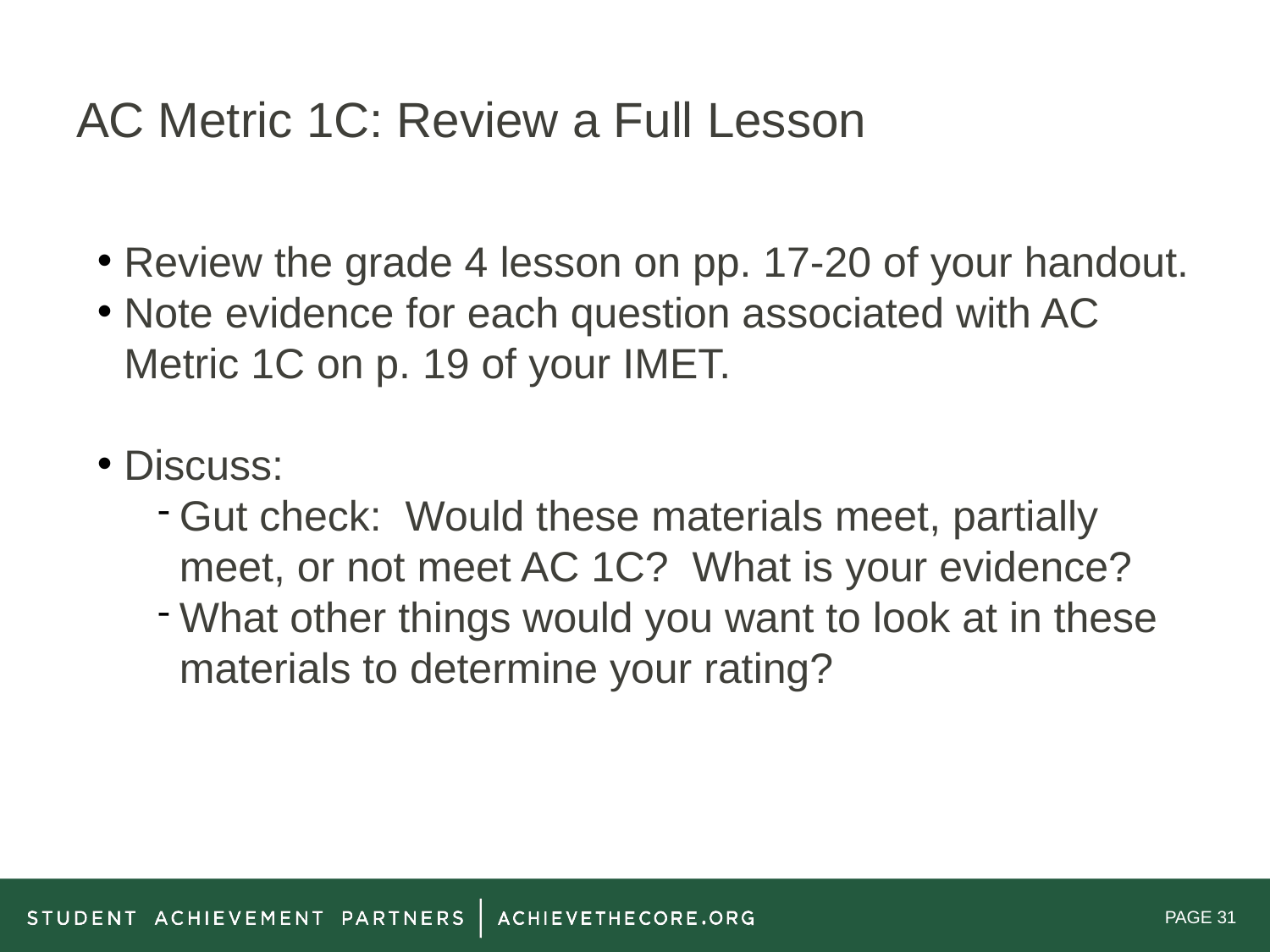

# AC Metric 1C: Review a Full Lesson
Review the grade 4 lesson on pp. 17-20 of your handout.
Note evidence for each question associated with AC Metric 1C on p. 19 of your IMET.

Discuss:
Gut check:  Would these materials meet, partially meet, or not meet AC 1C?  What is your evidence?
What other things would you want to look at in these materials to determine your rating?